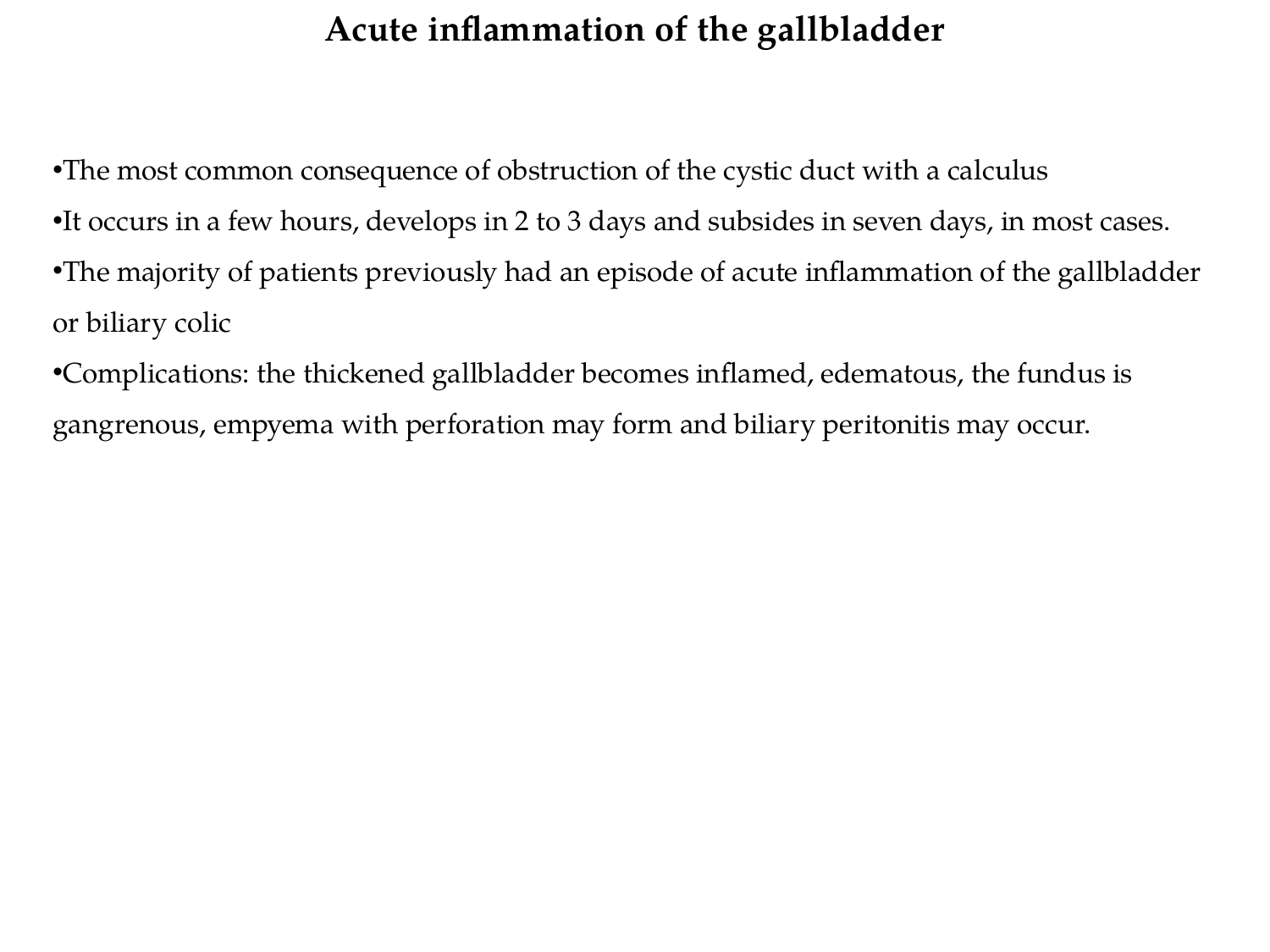

Acute inflammation of the gallbladder

The most common consequence of obstruction of the cystic duct with a calculus
It occurs in a few hours, develops in 2 to 3 days and subsides in seven days, in most cases.
The majority of patients previously had an episode of acute inflammation of the gallbladder or biliary colic
Complications: the thickened gallbladder becomes inflamed, edematous, the fundus is gangrenous, empyema with perforation may form and biliary peritonitis may occur.